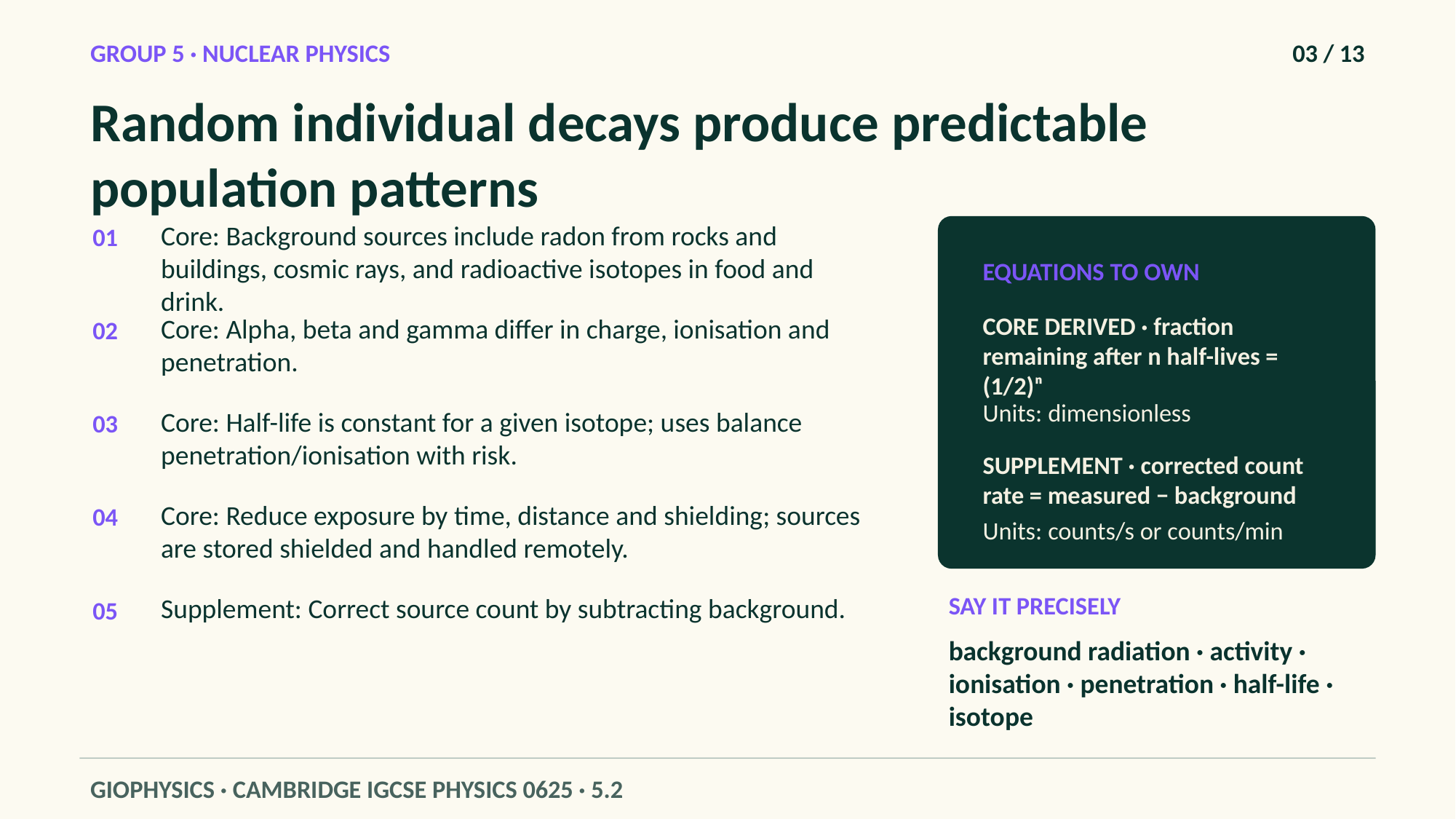

GROUP 5 · NUCLEAR PHYSICS
03 / 13
Random individual decays produce predictable population patterns
Core: Background sources include radon from rocks and buildings, cosmic rays, and radioactive isotopes in food and drink.
01

EQUATIONS TO OWN
CORE DERIVED · fraction remaining after n half-lives = (1/2)ⁿ
Core: Alpha, beta and gamma differ in charge, ionisation and penetration.
02
Units: dimensionless
Core: Half-life is constant for a given isotope; uses balance penetration/ionisation with risk.
03
SUPPLEMENT · corrected count rate = measured − background
Core: Reduce exposure by time, distance and shielding; sources are stored shielded and handled remotely.
04
Units: counts/s or counts/min
SAY IT PRECISELY
Supplement: Correct source count by subtracting background.
05
background radiation · activity · ionisation · penetration · half-life · isotope

GIOPHYSICS · CAMBRIDGE IGCSE PHYSICS 0625 · 5.2